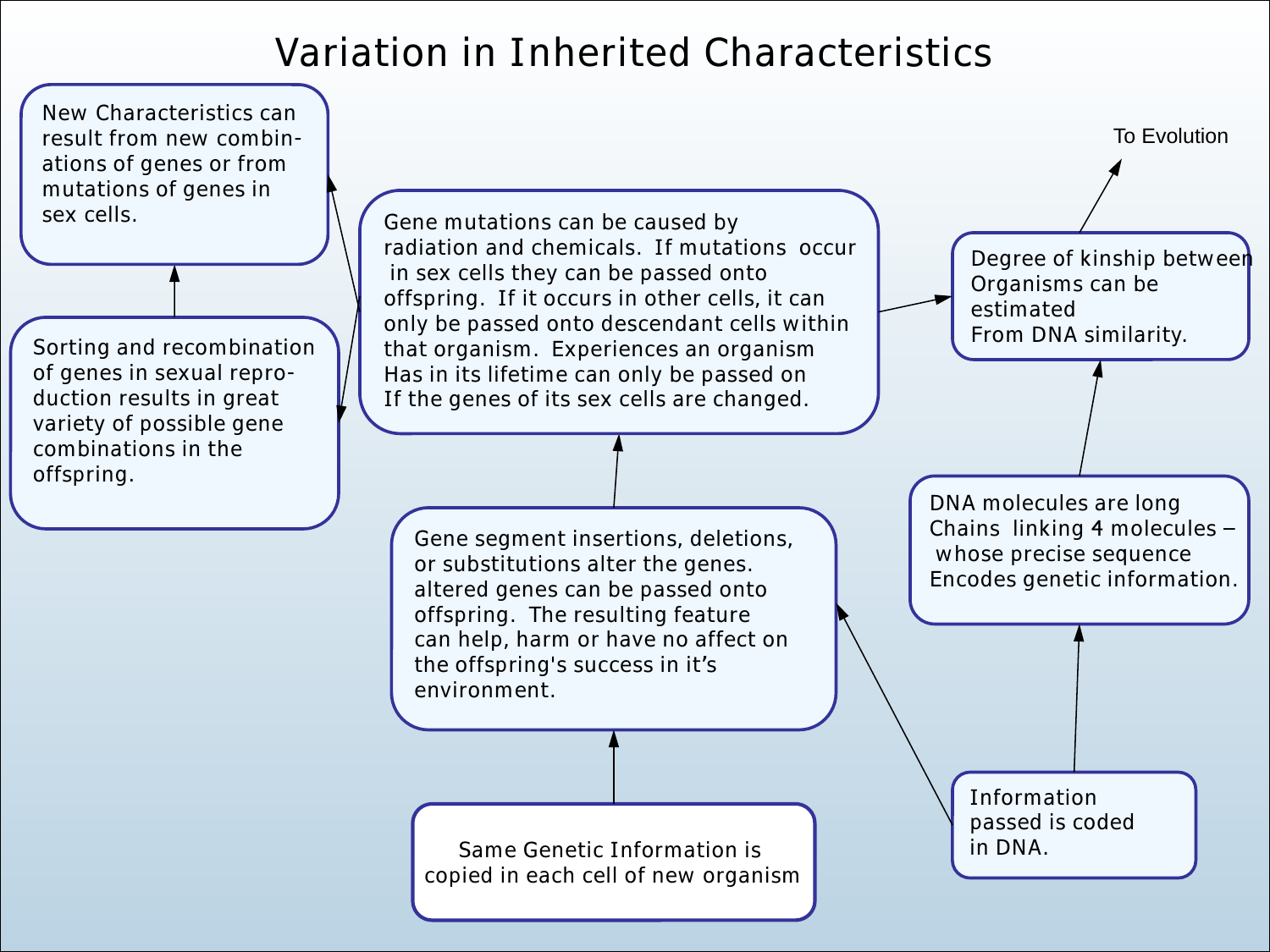

Variation in Inherited Characteristics
New Characteristics can
result from new combin-
ations of genes or from
mutations of genes in
sex cells.
To Evolution
Gene mutations can be caused by
radiation and chemicals.  If mutations  occur
 in sex cells they can be passed onto
offspring.  If it occurs in other cells, it can
only be passed onto descendant cells within
that organism.  Experiences an organism
Has in its lifetime can only be passed on
If the genes of its sex cells are changed.

Degree of kinship between
Organisms can be
estimated
From DNA similarity.
Sorting and recombination
of genes in sexual repro-
duction results in great
variety of possible gene
combinations in the
offspring.
DNA molecules are long
Chains  linking 4 molecules –
 whose precise sequence
Encodes genetic information.
Gene segment insertions, deletions,
or substitutions alter the genes.
altered genes can be passed onto
offspring.  The resulting feature
can help, harm or have no affect on
the offspring's success in it’s
environment.
Information
passed is coded
in DNA.
Same Genetic Information is
copied in each cell of new organism